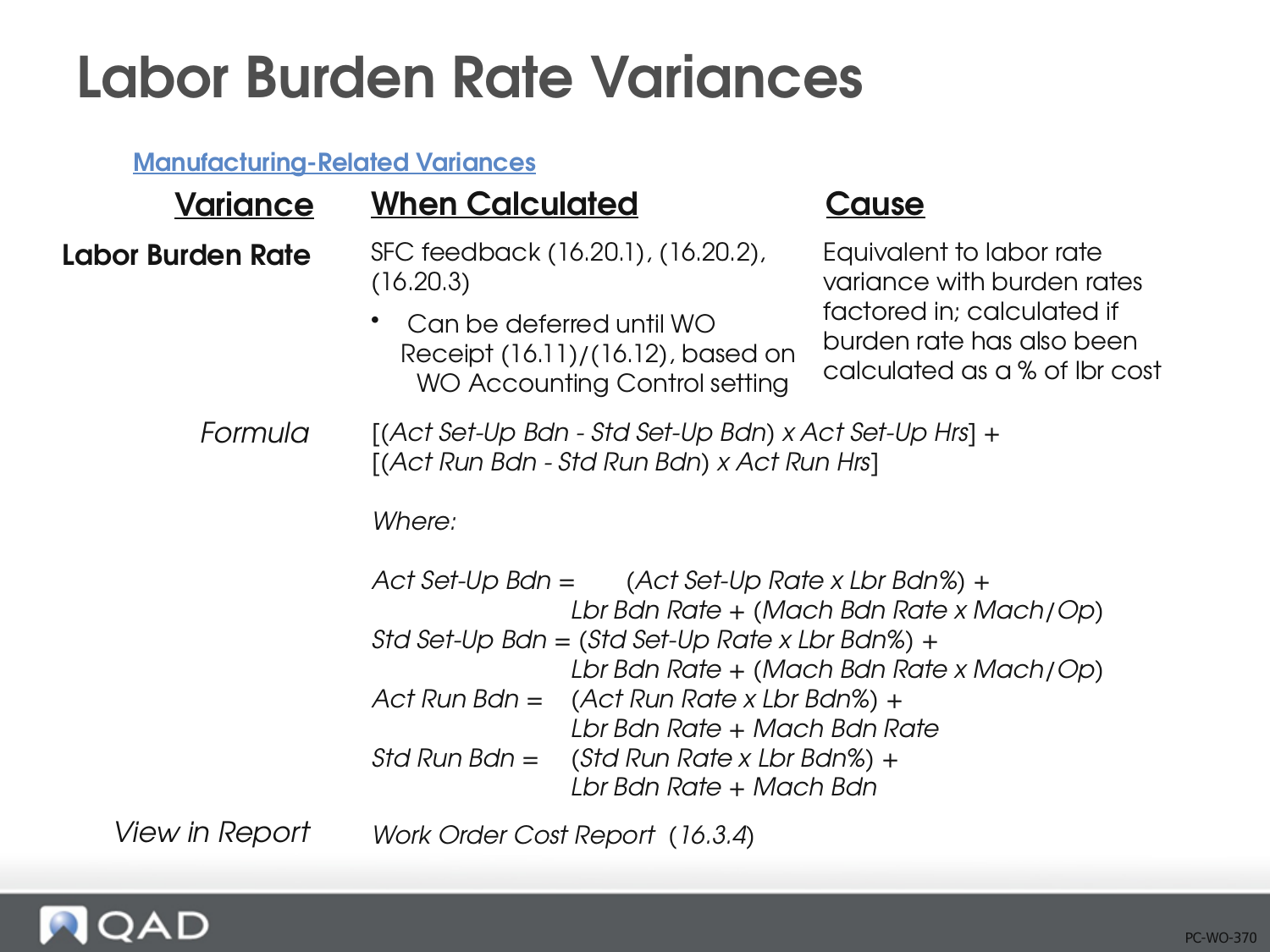

# Labor Burden Rate Variances
Manufacturing-Related Variances
When Calculated
Cause
Variance
Equivalent to labor rate variance with burden rates factored in; calculated if burden rate has also been calculated as a % of lbr cost
Labor Burden Rate
SFC feedback (16.20.1), (16.20.2), (16.20.3)
 Can be deferred until WO 	Receipt (16.11)/(16.12), based on 	WO Accounting Control setting
Formula
[(Act Set-Up Bdn - Std Set-Up Bdn) x Act Set-Up Hrs] +
[(Act Run Bdn - Std Run Bdn) x Act Run Hrs]
Where:
Act Set-Up Bdn = 	(Act Set-Up Rate x Lbr Bdn%) +
	Lbr Bdn Rate + (Mach Bdn Rate x Mach/Op)
Std Set-Up Bdn = (Std Set-Up Rate x Lbr Bdn%) +
	Lbr Bdn Rate + (Mach Bdn Rate x Mach/Op)
Act Run Bdn = 	(Act Run Rate x Lbr Bdn%) +
	Lbr Bdn Rate + Mach Bdn Rate
Std Run Bdn = 	(Std Run Rate x Lbr Bdn%) +
	Lbr Bdn Rate + Mach Bdn
View in Report
Work Order Cost Report  (16.3.4)
PC-WO-370